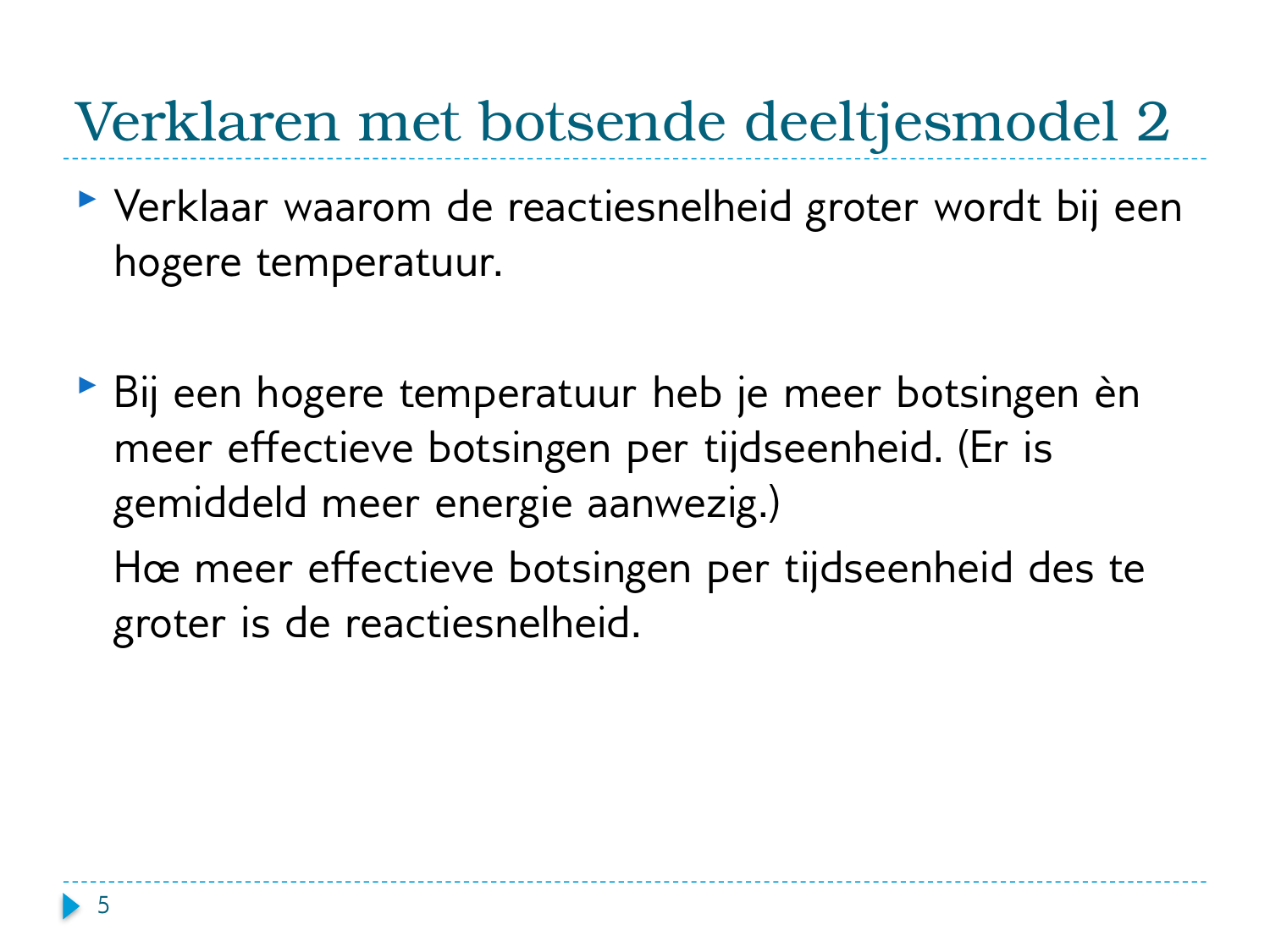

# Verklaren met botsende deeltjesmodel 2
Verklaar waarom de reactiesnelheid groter wordt bij een hogere temperatuur.

Bij een hogere temperatuur heb je meer botsingen èn meer effectieve botsingen per tijdseenheid. (Er is gemiddeld meer energie aanwezig.)
	Hoe meer effectieve botsingen per tijdseenheid des te groter is de reactiesnelheid.

5